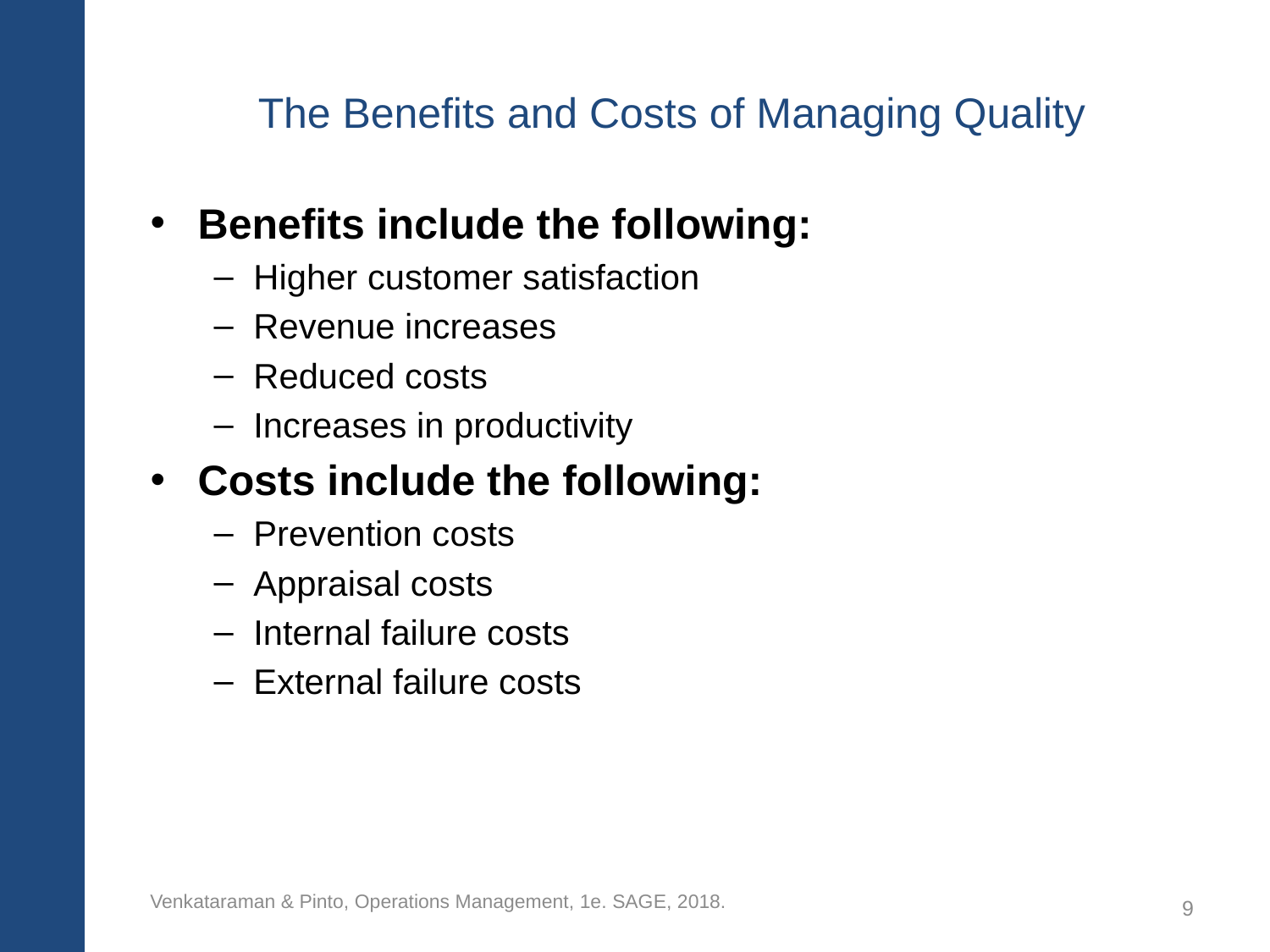

# The Benefits and Costs of Managing Quality
Benefits include the following:
Higher customer satisfaction
Revenue increases
Reduced costs
Increases in productivity
Costs include the following:
Prevention costs
Appraisal costs
Internal failure costs
External failure costs
Venkataraman & Pinto, Operations Management, 1e. SAGE, 2018.
9